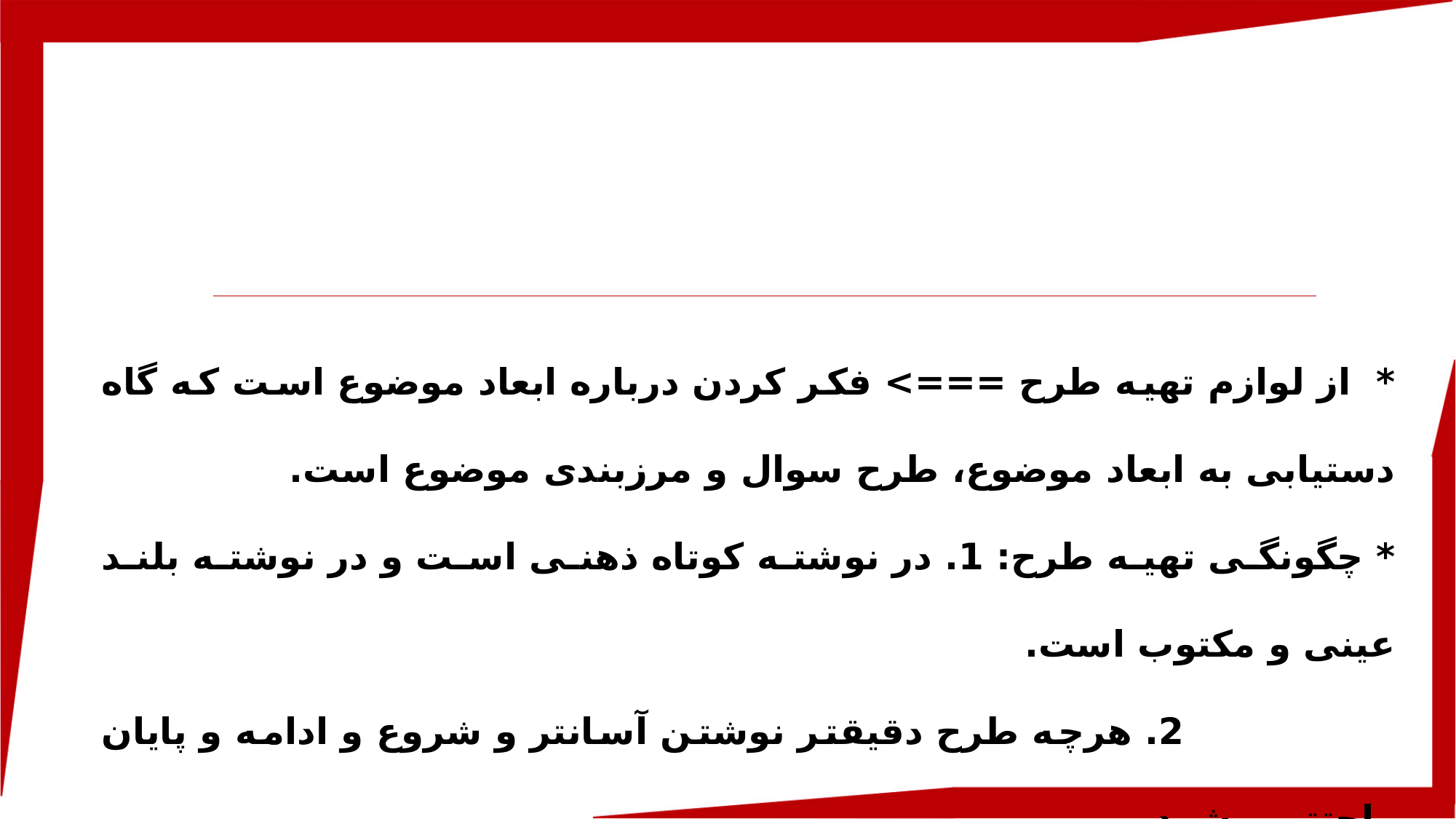

*  از لوازم تهیه طرح ===> فکر کردن درباره ابعاد موضوع است که گاه دستیابی به ابعاد موضوع، طرح سوال و مرزبندی موضوع است.
* چگونگی تهیه طرح: 1. در نوشته کوتاه ذهنی است و در نوشته بلند عینی و مکتوب است.
		        2. هرچه طرح دقیق­تر نوشتن آسان­تر و شروع و ادامه و پایان راحت­تر می­شود.
		        3. هماهنگی میان اجزای طرح باعث انسجام بیشتر و تفهیم بهتر مقصود نویسنده است.